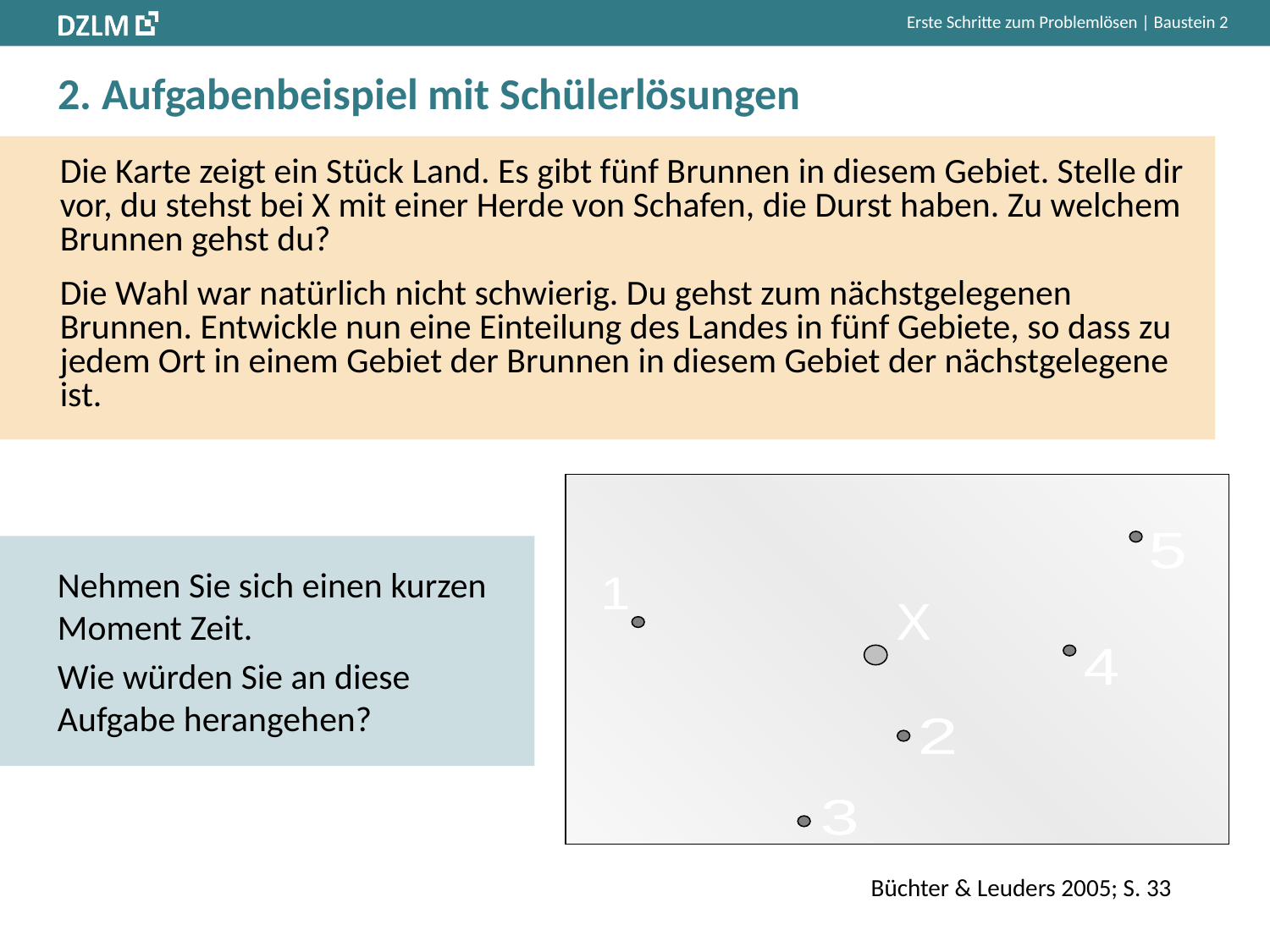

# 2. Aufgabenbeispiel mit Schülerlösungen

Die Karte zeigt ein Stück Land. Es gibt fünf Brunnen in diesem Gebiet. Stelle dir vor, du stehst bei X mit einer Herde von Schafen, die Durst haben. Zu welchem Brunnen gehst du?
Die Wahl war natürlich nicht schwierig. Du gehst zum nächstgelegenen Brunnen. Entwickle nun eine Einteilung des Landes in fünf Gebiete, so dass zu jedem Ort in einem Gebiet der Brunnen in diesem Gebiet der nächstgelegene ist.

5
1
X

4
2

3

Nehmen Sie sich einen kurzen Moment Zeit.
Wie würden Sie an diese Aufgabe herangehen?
Büchter & Leuders 2005; S. 33